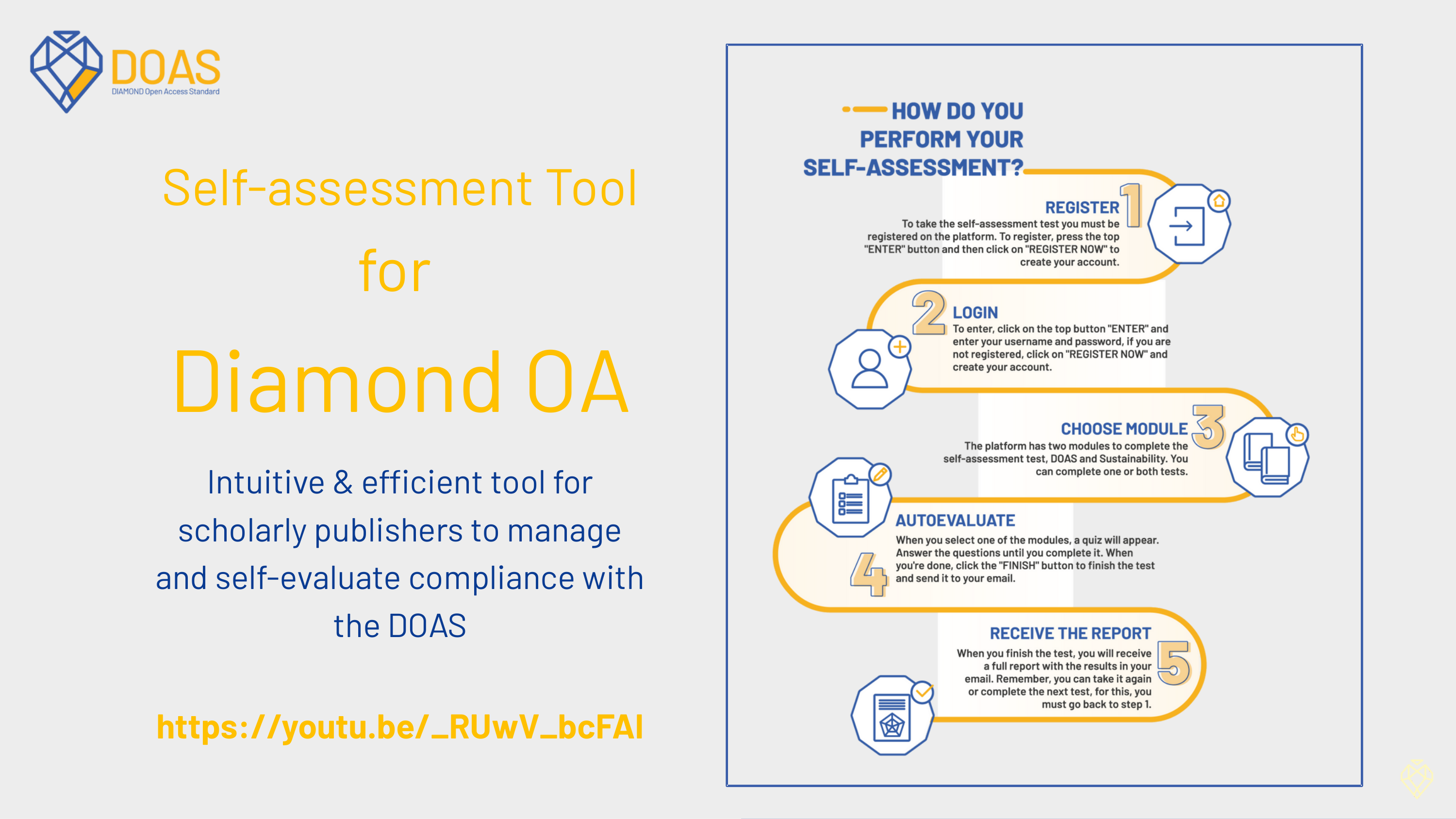

Self-assessment Tool
for
Diamond OA
Intuitive & efficient tool for scholarly publishers to manage and self-evaluate compliance with the DOAS

https://youtu.be/_RUwV_bcFAI